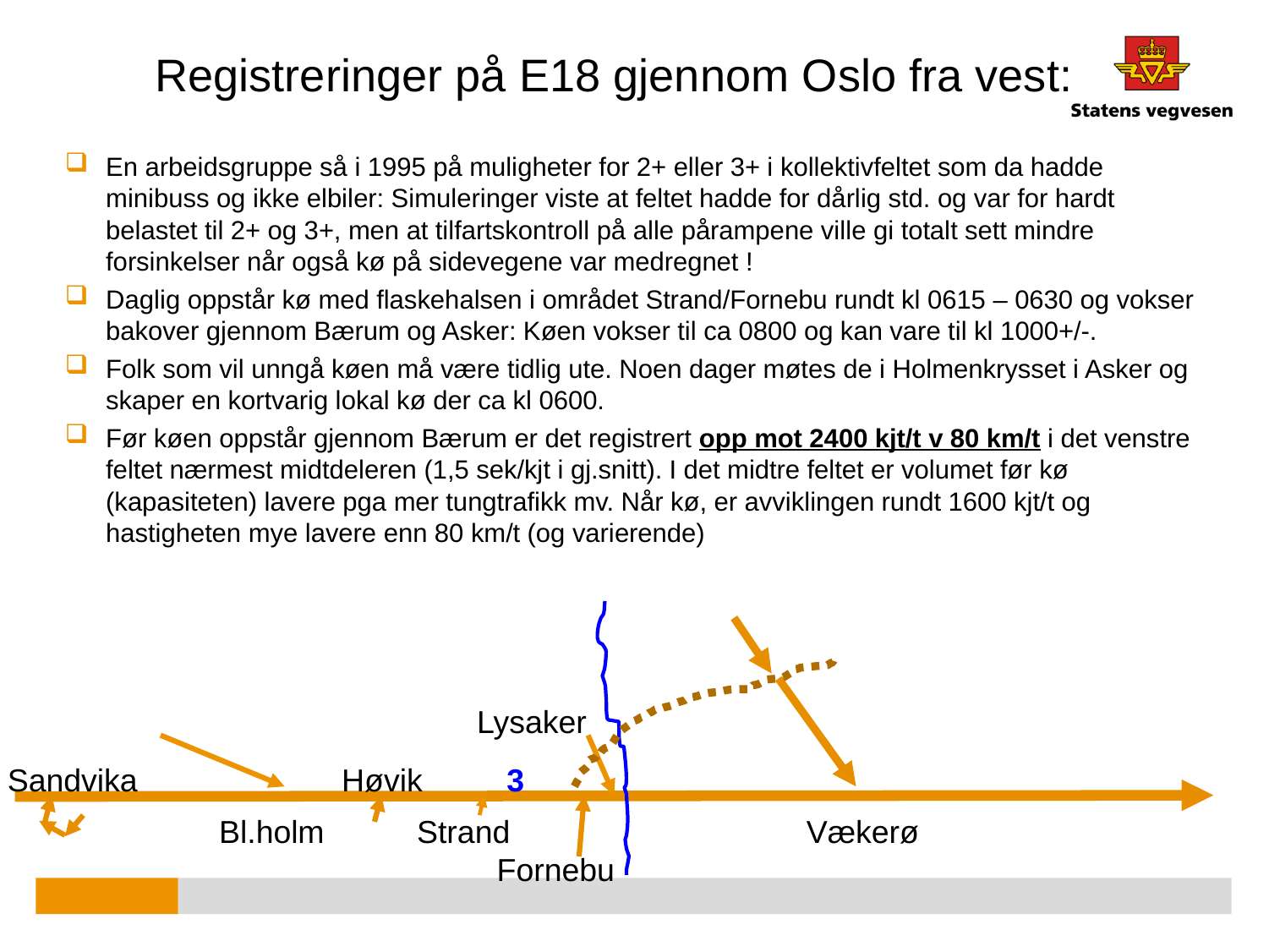

# Registreringer på E18 gjennom Oslo fra vest:

En arbeidsgruppe så i 1995 på muligheter for 2+ eller 3+ i kollektivfeltet som da hadde minibuss og ikke elbiler: Simuleringer viste at feltet hadde for dårlig std. og var for hardt belastet til 2+ og 3+, men at tilfartskontroll på alle pårampene ville gi totalt sett mindre forsinkelser når også kø på sidevegene var medregnet !
Daglig oppstår kø med flaskehalsen i området Strand/Fornebu rundt kl 0615 – 0630 og vokser bakover gjennom Bærum og Asker: Køen vokser til ca 0800 og kan vare til kl 1000+/-.
Folk som vil unngå køen må være tidlig ute. Noen dager møtes de i Holmenkrysset i Asker og skaper en kortvarig lokal kø der ca kl 0600.
Før køen oppstår gjennom Bærum er det registrert opp mot 2400 kjt/t v 80 km/t i det venstre feltet nærmest midtdeleren (1,5 sek/kjt i gj.snitt). I det midtre feltet er volumet før kø (kapasiteten) lavere pga mer tungtrafikk mv. Når kø, er avviklingen rundt 1600 kjt/t og hastigheten mye lavere enn 80 km/t (og varierende)

Lysaker
Sandvika
Høvik
3
Bl.holm
Strand
Vækerø
Fornebu